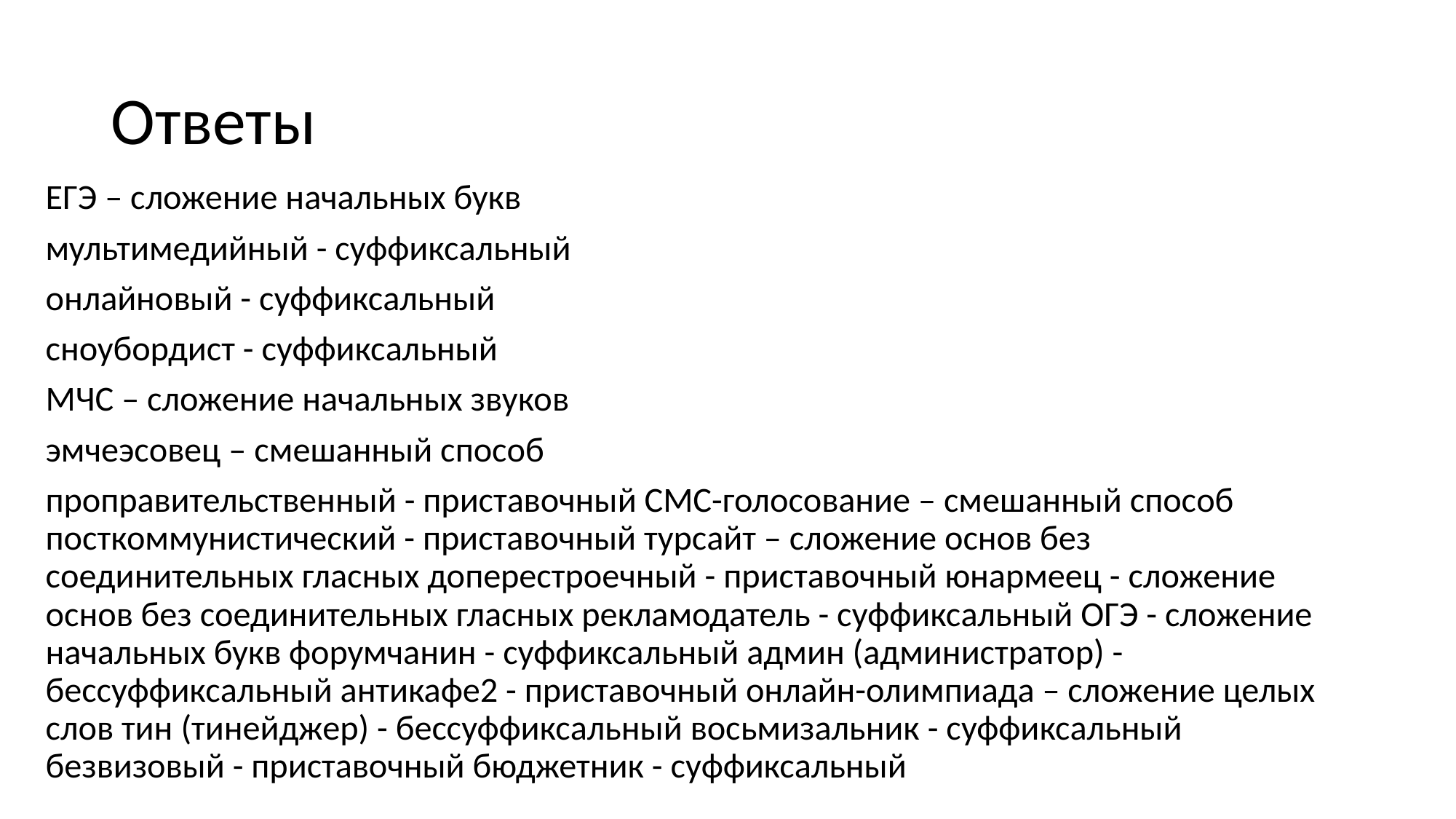

# Ответы
ЕГЭ – сложение начальных букв
мультимедийный - суффиксальный
онлайновый - суффиксальный
сноубордист - суффиксальный
МЧС – сложение начальных звуков
эмчеэсовец – смешанный способ
проправительственный - приставочный СМС-голосование – смешанный способ посткоммунистический - приставочный турсайт – сложение основ без соединительных гласных доперестроечный - приставочный юнармеец - сложение основ без соединительных гласных рекламодатель - суффиксальный ОГЭ - сложение начальных букв форумчанин - суффиксальный админ (администратор) - бессуффиксальный антикафе2 - приставочный онлайн-олимпиада – сложение целых слов тин (тинейджер) - бессуффиксальный восьмизальник - суффиксальный безвизовый - приставочный бюджетник - суффиксальный